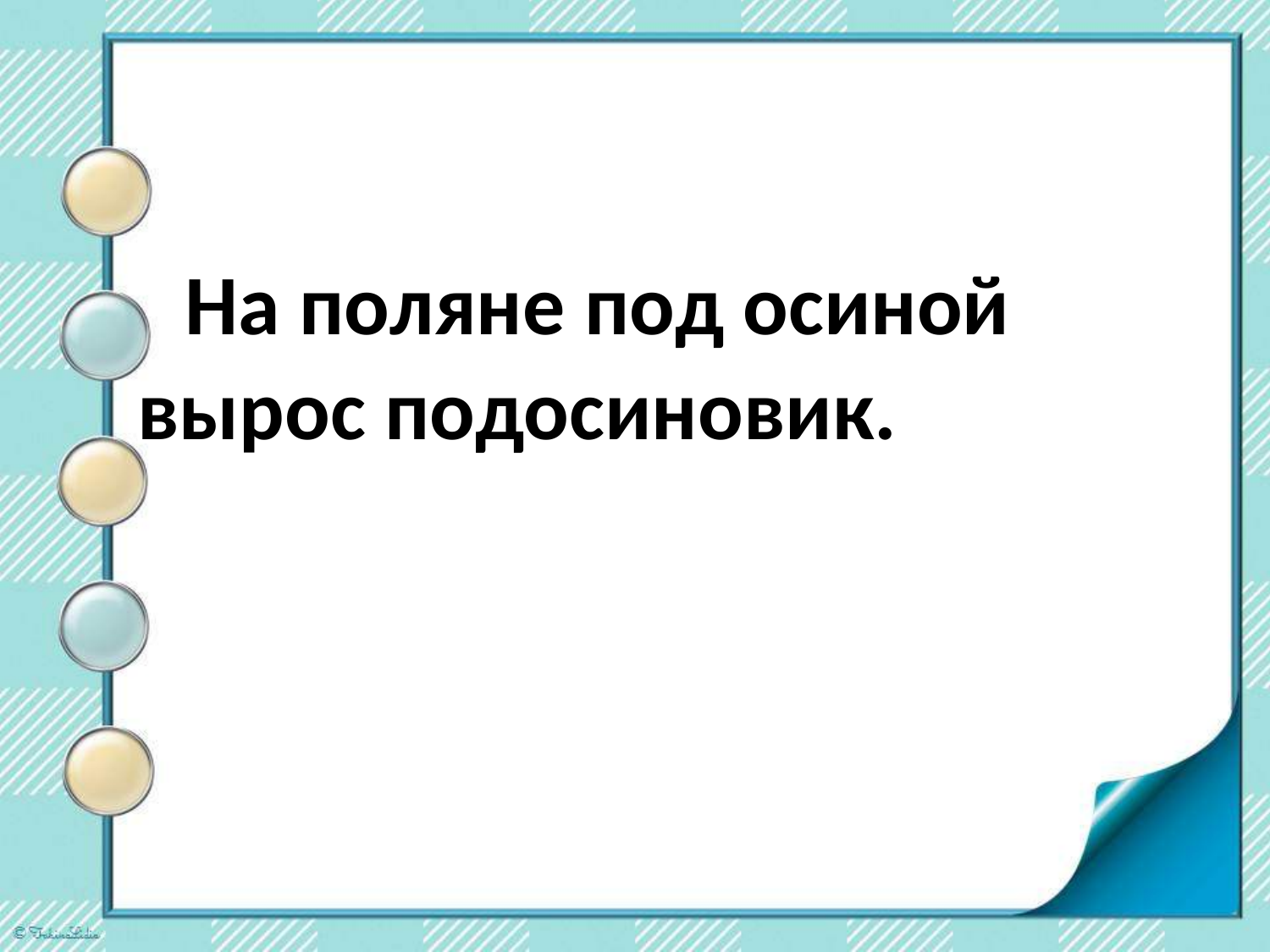

#
  На поляне под осиной    вырос подосиновик.